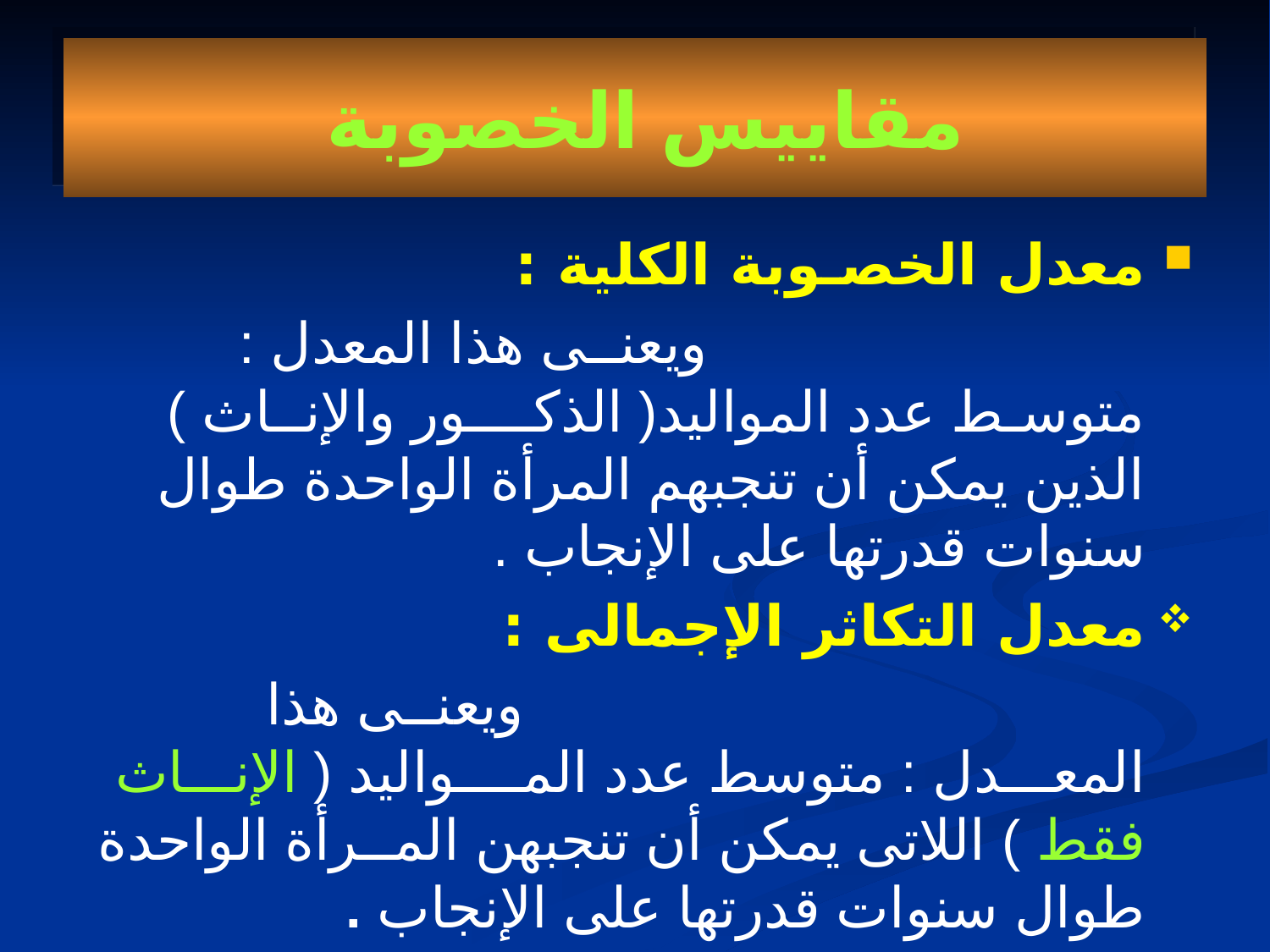

# مقاييس الخصوبة
معدل الخصـوبة الكلية :
                               ويعنــى هذا المعدل : متوسـط عدد المواليد( الذكــــور والإنــاث ) الذين يمكن أن تنجبهم المرأة الواحدة طوال سنوات قدرتها على الإنجاب .
معدل التكاثر الإجمالى :
                                  ويعنــى هذا المعـــدل : متوسط عدد المــــواليد ( الإنـــاث فقط ) اللاتى يمكن أن تنجبهن المــرأة الواحدة طوال سنوات قدرتها على الإنجاب .